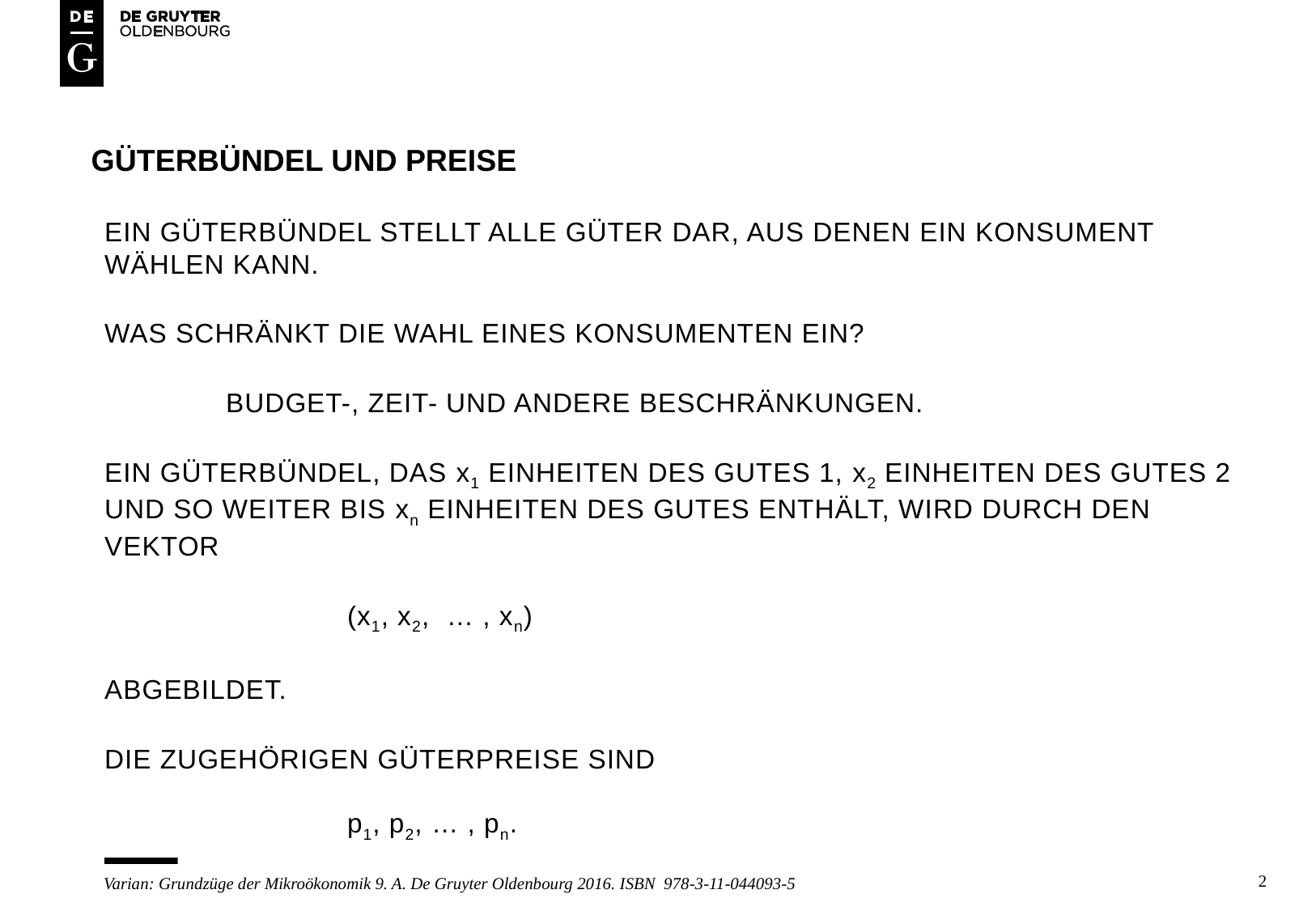

# Güterbündel und Preise
Ein Güterbündel stellt alle Güter dar, aus denen ein Konsument wählen kann.
Was schränkt die Wahl eines Konsumenten ein?
	Budget-, Zeit- und andere Beschränkungen.
Ein Güterbündel, das x1 Einheiten des Gutes 1, x2 Einheiten des Gutes 2 und so weiter bis xn Einheiten des Gutes enthält, wird durch den Vektor
     		(x1, x2,  … , xn)
abgebildet.
Die zugehörigen Güterpreise sind
		p1, p2, … , pn.

2
Varian: Grundzüge der Mikroökonomik 9. A. De Gruyter Oldenbourg 2016. ISBN  978-3-11-044093-5